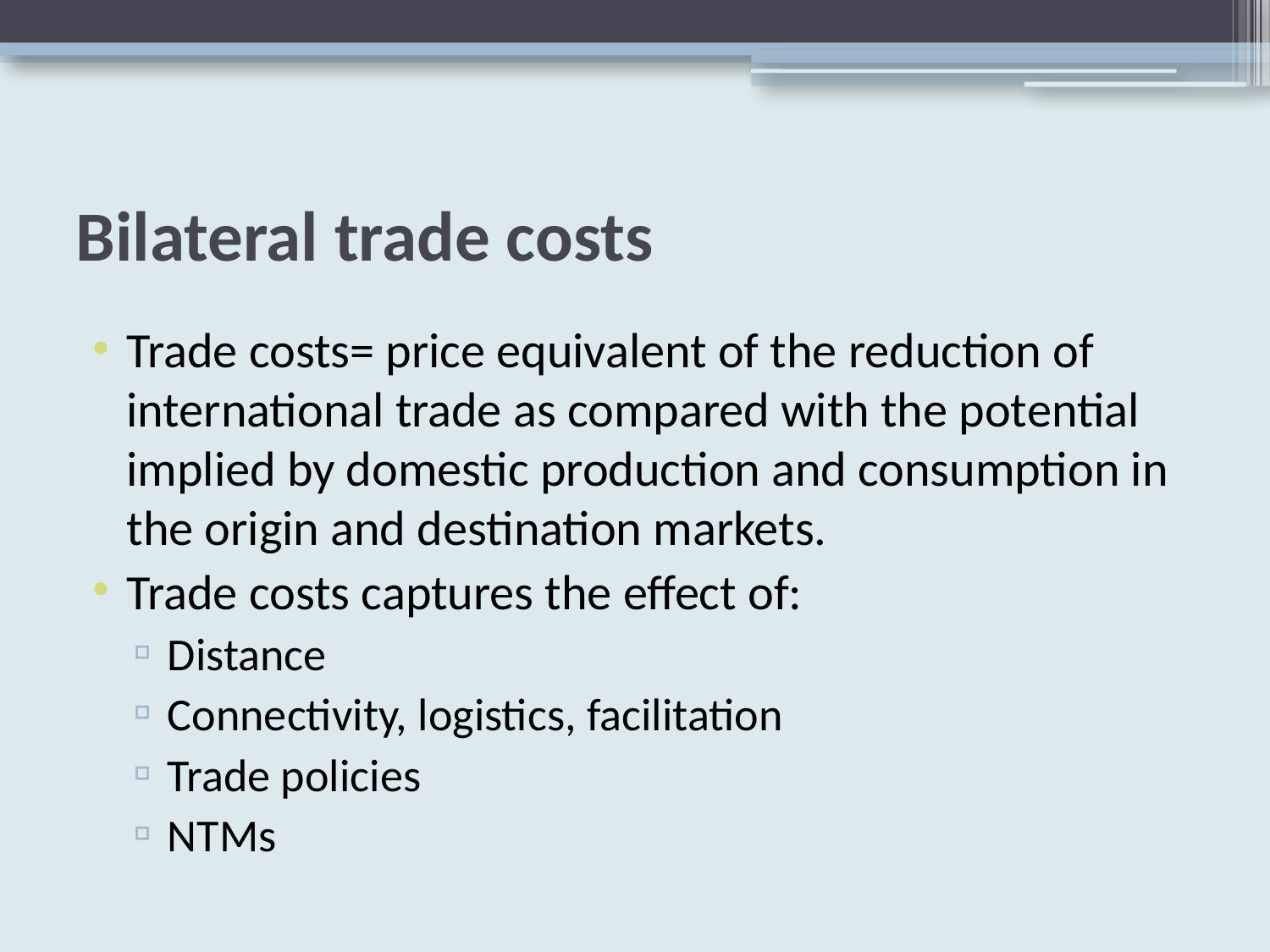

# Bilateral trade costs
Trade costs= price equivalent of the reduction of international trade as compared with the potential implied by domestic production and consumption in the origin and destination markets.
Trade costs captures the effect of:
Distance
Connectivity, logistics, facilitation
Trade policies
NTMs